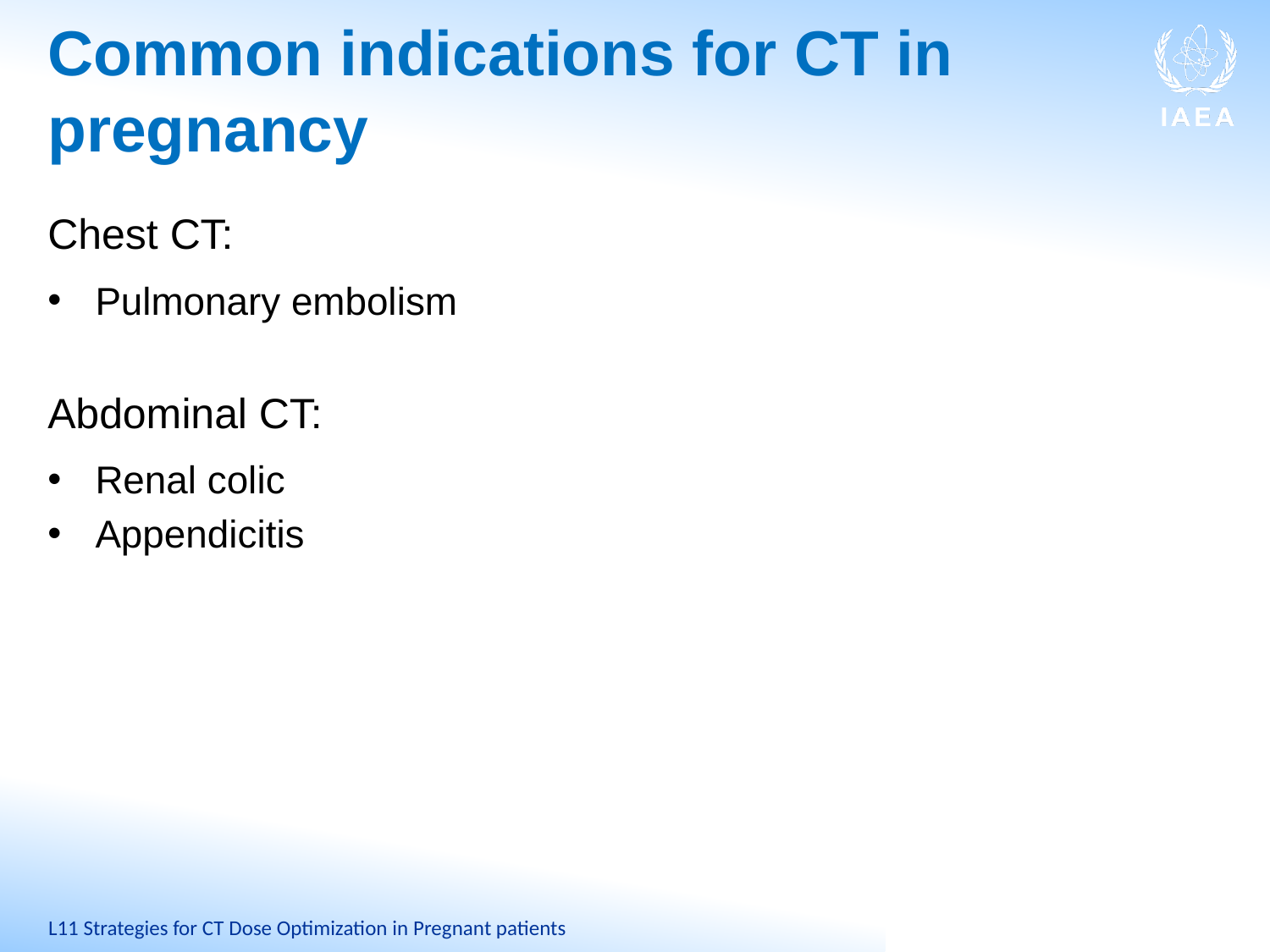

# Common indications for CT in pregnancy
Chest CT:
Pulmonary embolism

Abdominal CT:
Renal colic
Appendicitis